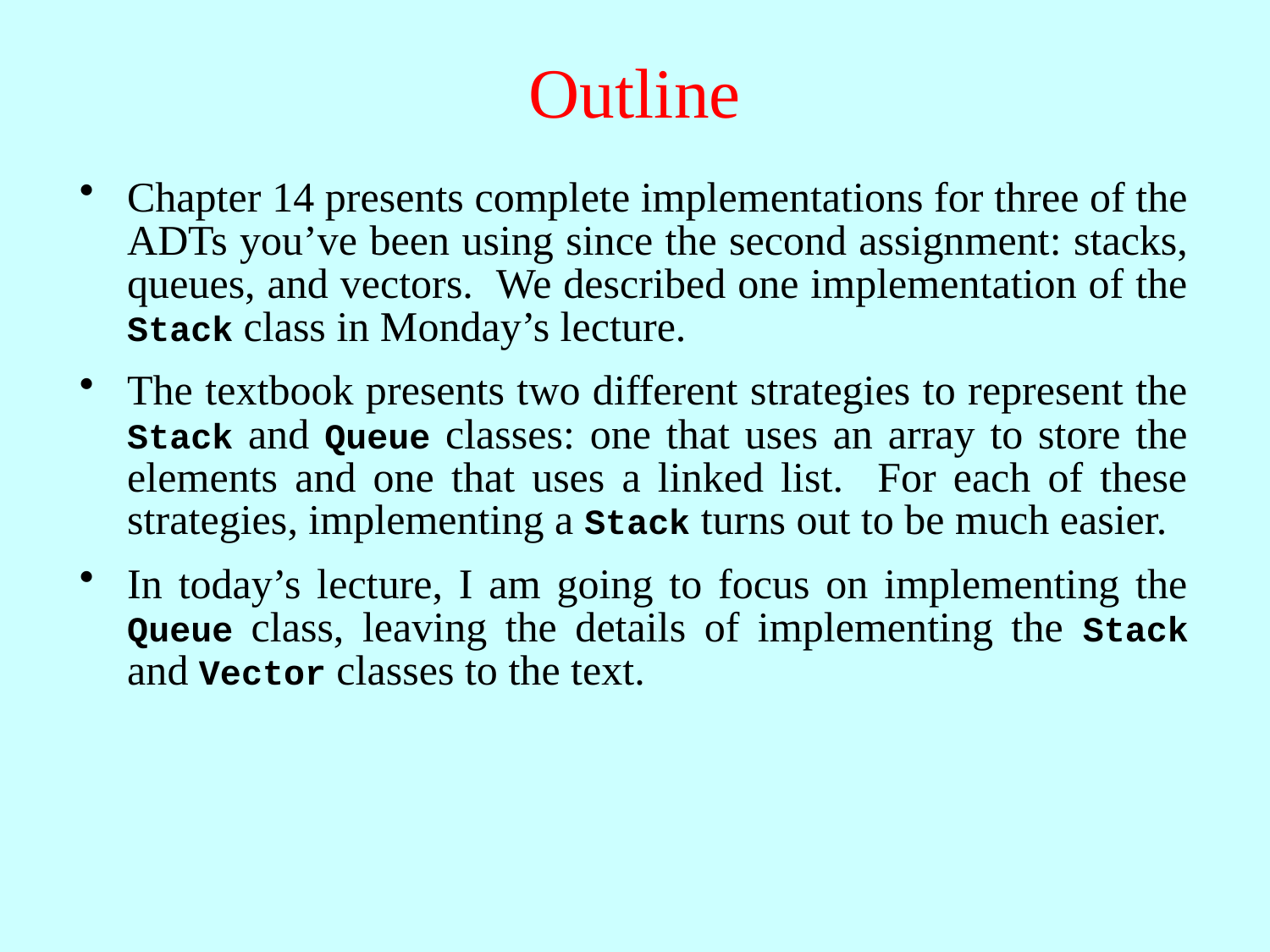

# Outline
Chapter 14 presents complete implementations for three of the ADTs you’ve been using since the second assignment: stacks, queues, and vectors.  We described one implementation of the Stack class in Monday’s lecture.
The textbook presents two different strategies to represent the Stack and Queue classes: one that uses an array to store the elements and one that uses a linked list.  For each of these strategies, implementing a Stack turns out to be much easier.
In today’s lecture, I am going to focus on implementing the Queue class, leaving the details of implementing the Stack and Vector classes to the text.